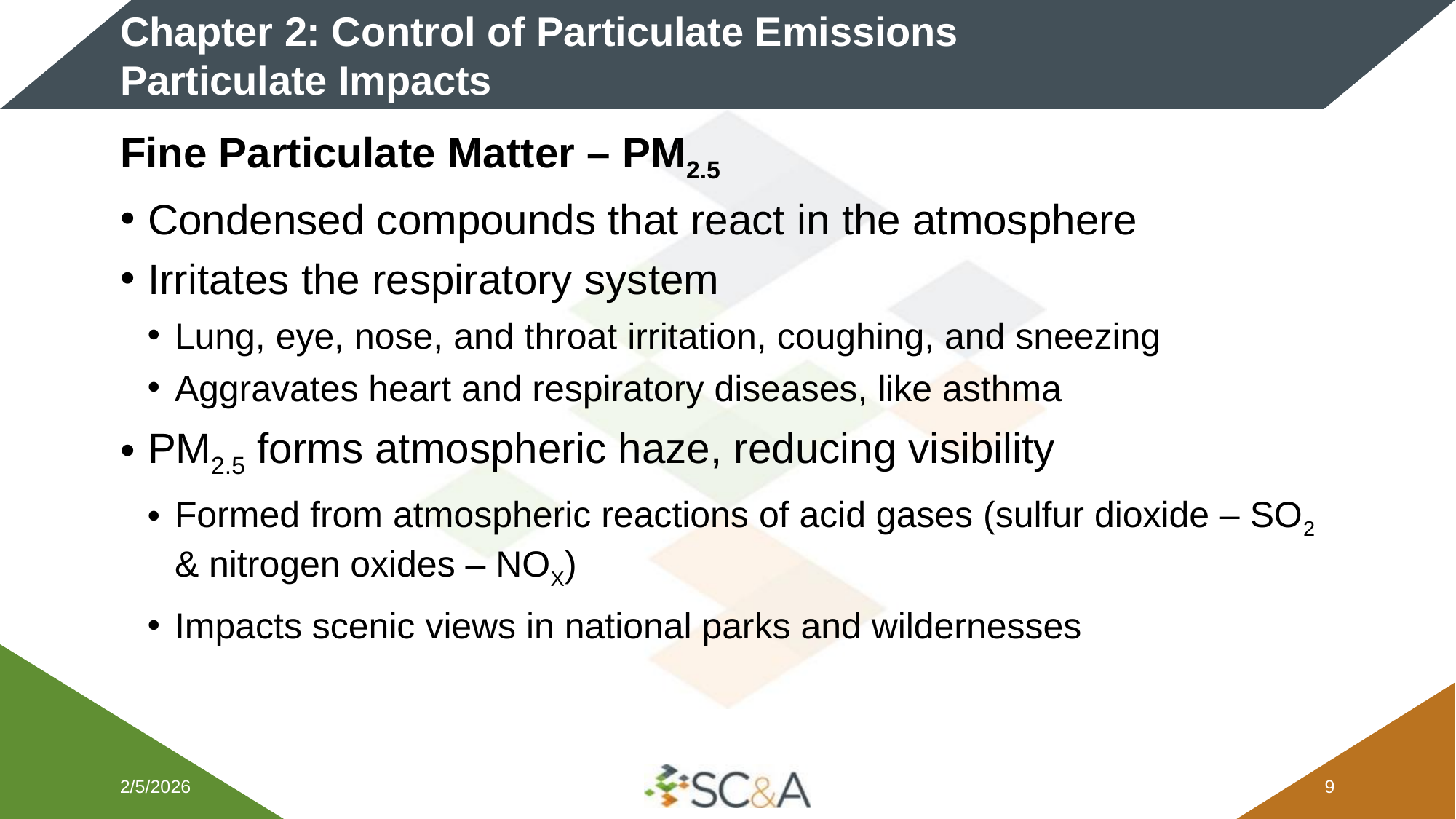

# Chapter 2: Control of Particulate Emissions Particulate Impacts
Fine Particulate Matter – PM2.5
Condensed compounds that react in the atmosphere
Irritates the respiratory system
Lung, eye, nose, and throat irritation, coughing, and sneezing
Aggravates heart and respiratory diseases, like asthma
PM2.5 forms atmospheric haze, reducing visibility
Formed from atmospheric reactions of acid gases (sulfur dioxide – SO2 & nitrogen oxides – NOX)
Impacts scenic views in national parks and wildernesses
2/5/2026
9